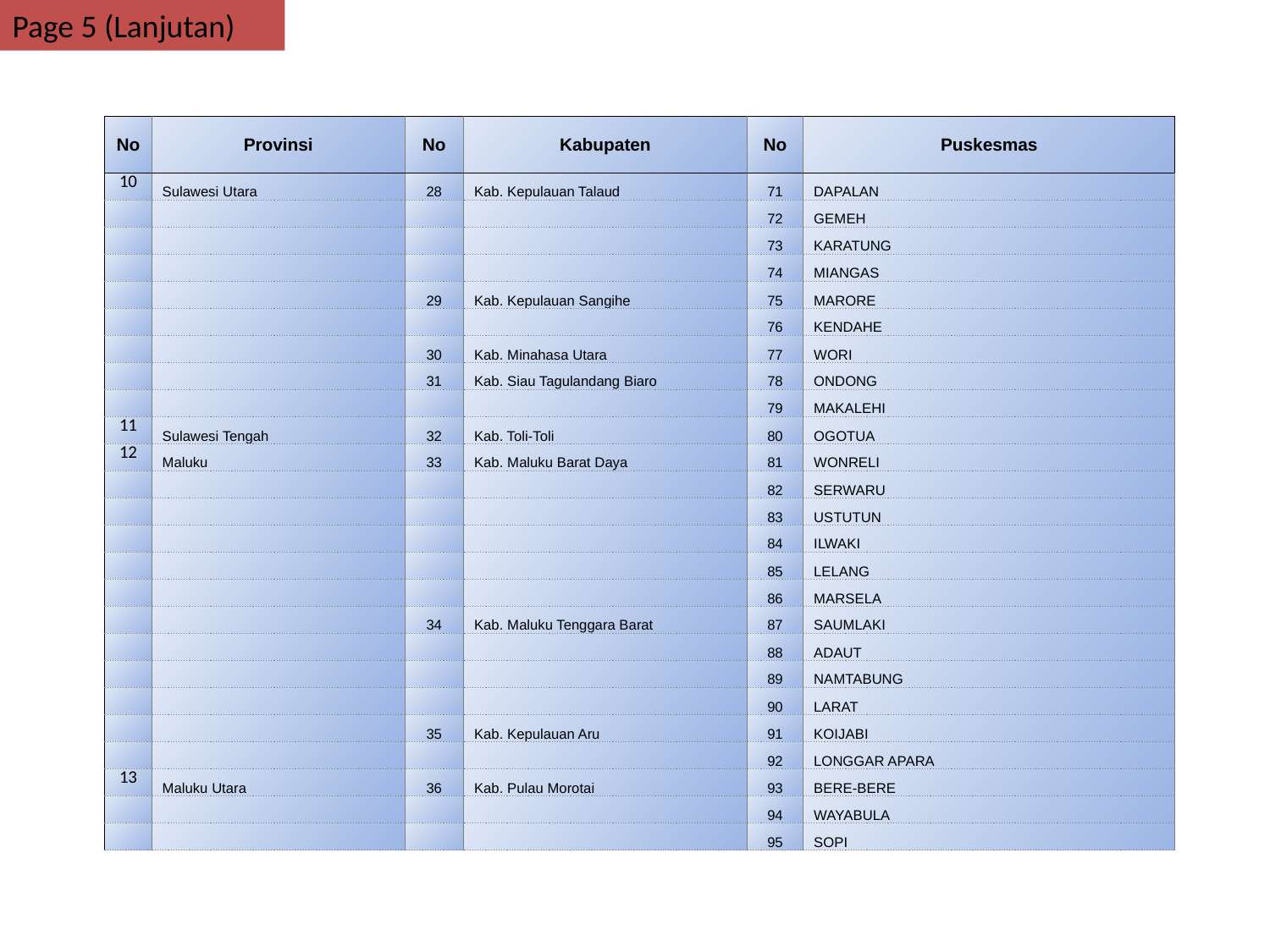

Page 5 (Lanjutan)
| No | Provinsi | No | Kabupaten | No | Puskesmas |
| --- | --- | --- | --- | --- | --- |
| 10 | Sulawesi Utara | 28 | Kab. Kepulauan Talaud | 71 | DAPALAN |
|  |  |  |  | 72 | GEMEH |
|  |  |  |  | 73 | KARATUNG |
|  |  |  |  | 74 | MIANGAS |
|  |  | 29 | Kab. Kepulauan Sangihe | 75 | MARORE |
|  |  |  |  | 76 | KENDAHE |
|  |  | 30 | Kab. Minahasa Utara | 77 | WORI |
|  |  | 31 | Kab. Siau Tagulandang Biaro | 78 | ONDONG |
|  |  |  |  | 79 | MAKALEHI |
| 11 | Sulawesi Tengah | 32 | Kab. Toli-Toli | 80 | OGOTUA |
| 12 | Maluku | 33 | Kab. Maluku Barat Daya | 81 | WONRELI |
|  |  |  |  | 82 | SERWARU |
|  |  |  |  | 83 | USTUTUN |
|  |  |  |  | 84 | ILWAKI |
|  |  |  |  | 85 | LELANG |
|  |  |  |  | 86 | MARSELA |
|  |  | 34 | Kab. Maluku Tenggara Barat | 87 | SAUMLAKI |
|  |  |  |  | 88 | ADAUT |
|  |  |  |  | 89 | NAMTABUNG |
|  |  |  |  | 90 | LARAT |
|  |  | 35 | Kab. Kepulauan Aru | 91 | KOIJABI |
|  |  |  |  | 92 | LONGGAR APARA |
| 13 | Maluku Utara | 36 | Kab. Pulau Morotai | 93 | BERE-BERE |
|  |  |  |  | 94 | WAYABULA |
|  |  |  |  | 95 | SOPI |